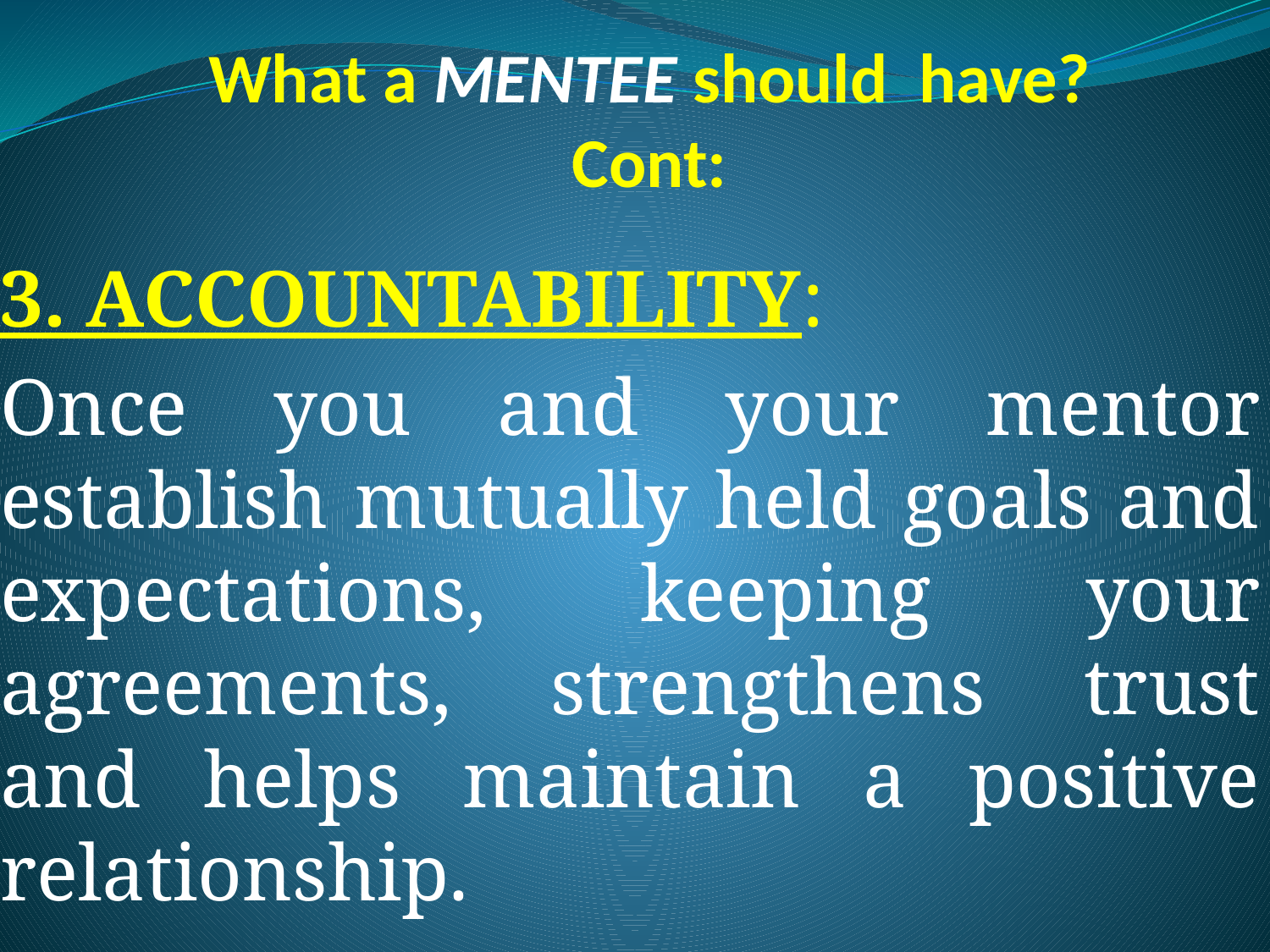

# What a MENTEE should  have? Cont:
3. ACCOUNTABILITY:
Once you and your mentor establish mutually held goals and expectations, keeping your agreements, strengthens trust and helps maintain a positive relationship.